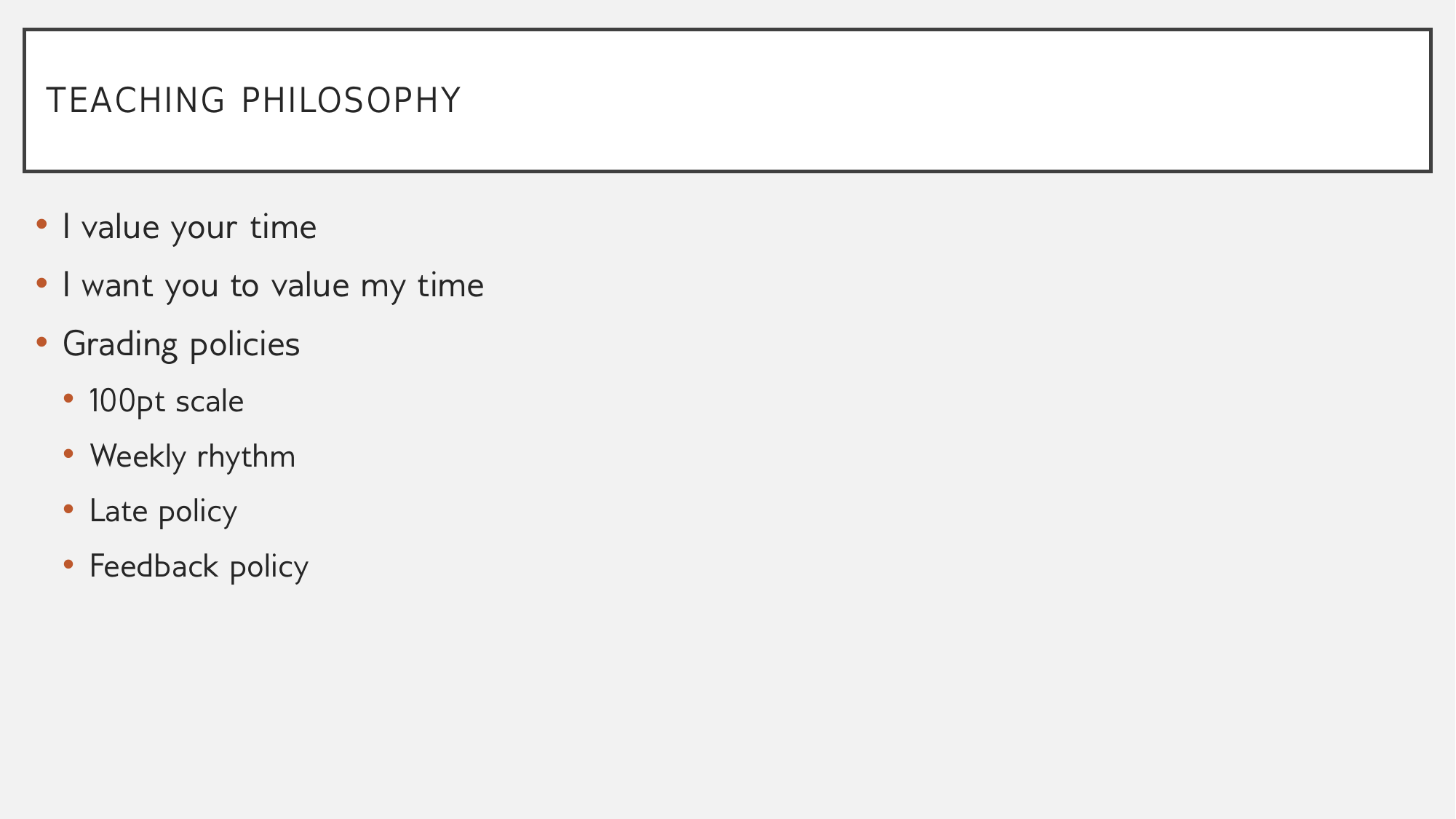

# Teaching Philosophy
I value your time
I want you to value my time
Grading policies
100pt scale
Weekly rhythm
Late policy
Feedback policy